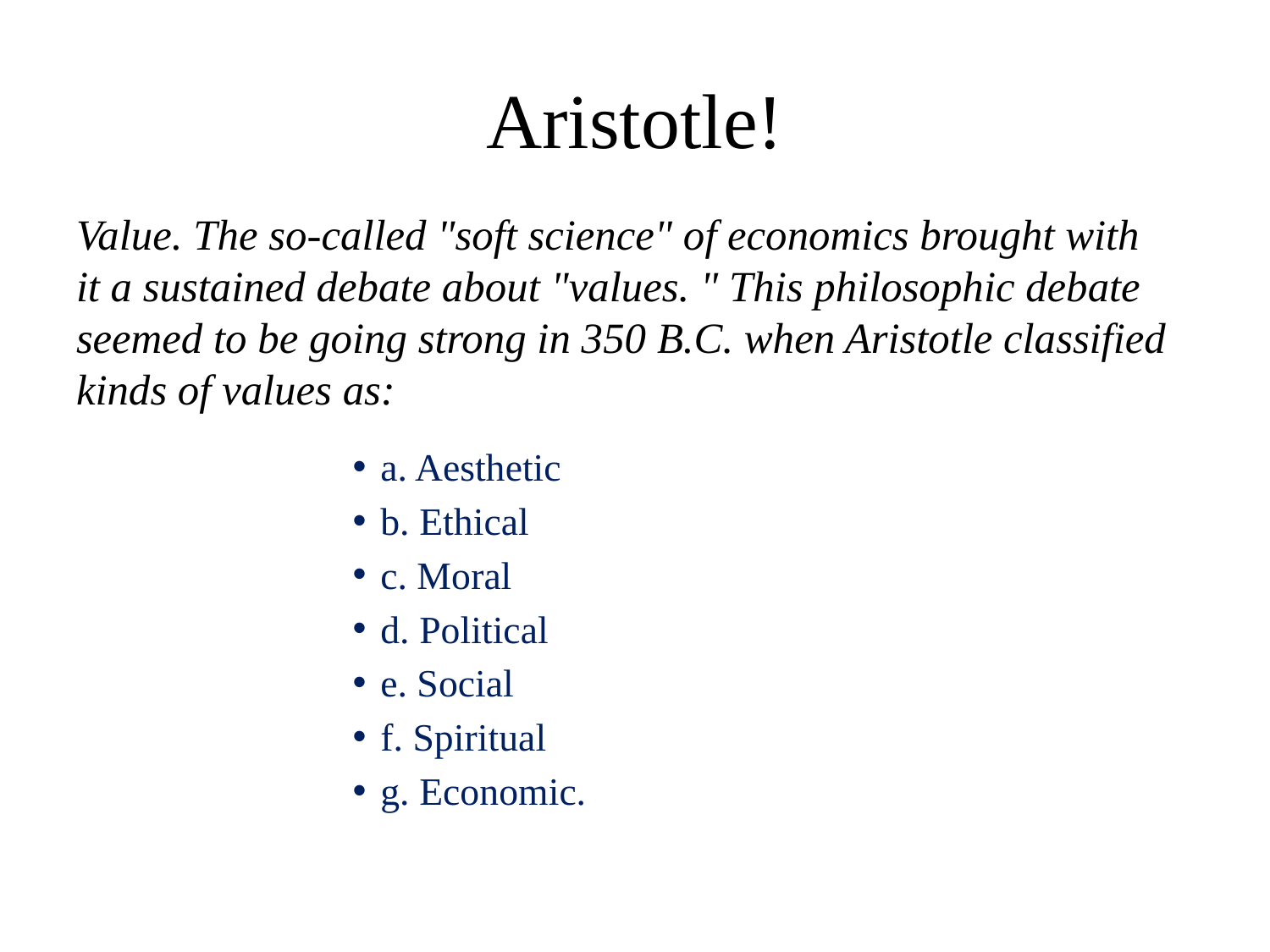

# Aristotle!
Value. The so‑called "soft science" of economics brought with it a sustained debate about "values. " This philosophic debate seemed to be going strong in 350 B.C. when Aristotle classified kinds of values as:

	a. Aesthetic
	b. Ethical
	c. Moral
	d. Political
	e. Social
	f. Spiritual
	g. Economic.